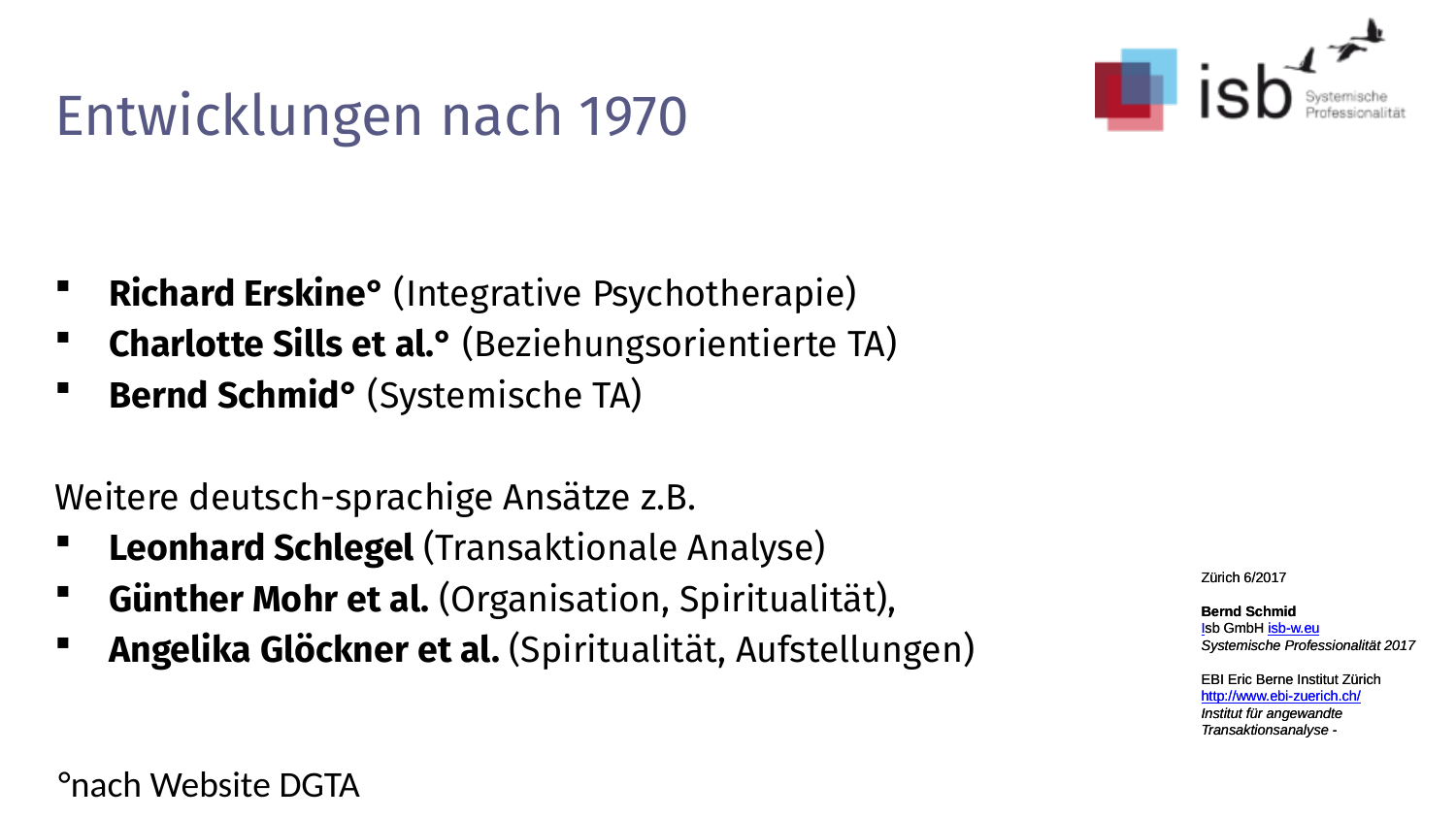

# Entwicklungen nach 1970
Richard Erskine° (Integrative Psychotherapie)
Charlotte Sills et al.° (Beziehungsorientierte TA)
Bernd Schmid° (Systemische TA)

Weitere deutsch-sprachige Ansätze z.B.
Leonhard Schlegel (Transaktionale Analyse)
Günther Mohr et al. (Organisation, Spiritualität),
Angelika Glöckner et al. (Spiritualität, Aufstellungen)

Zürich 6/2017
Bernd Schmid
Isb GmbH isb-w.eu
Systemische Professionalität 2017

EBI Eric Berne Institut Zürich
http://www.ebi-zuerich.ch/
Institut für angewandte Transaktionsanalyse -
°nach Website DGTA